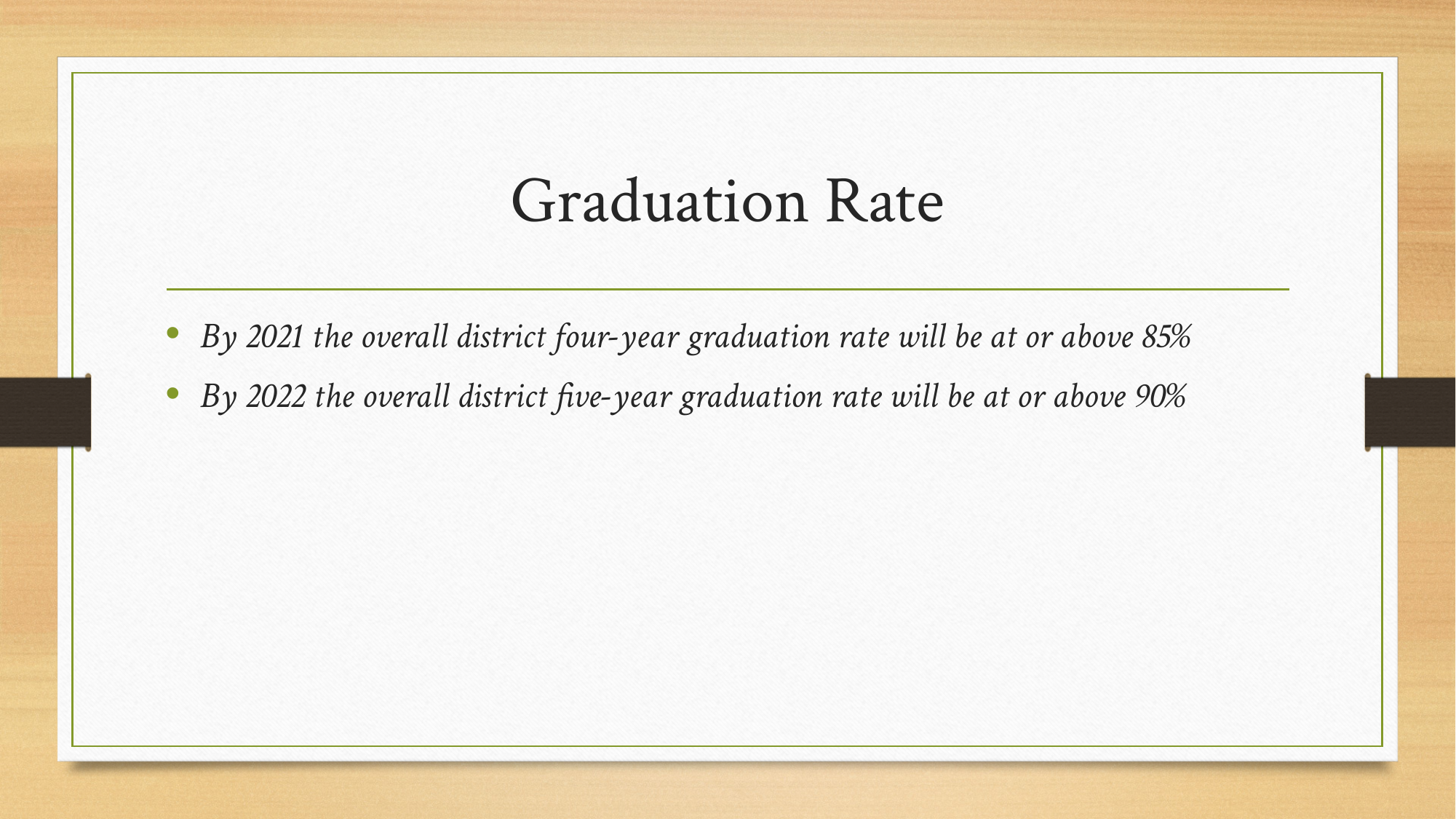

# Graduation Rate
By 2021 the overall district four-year graduation rate will be at or above 85%
By 2022 the overall district five-year graduation rate will be at or above 90%